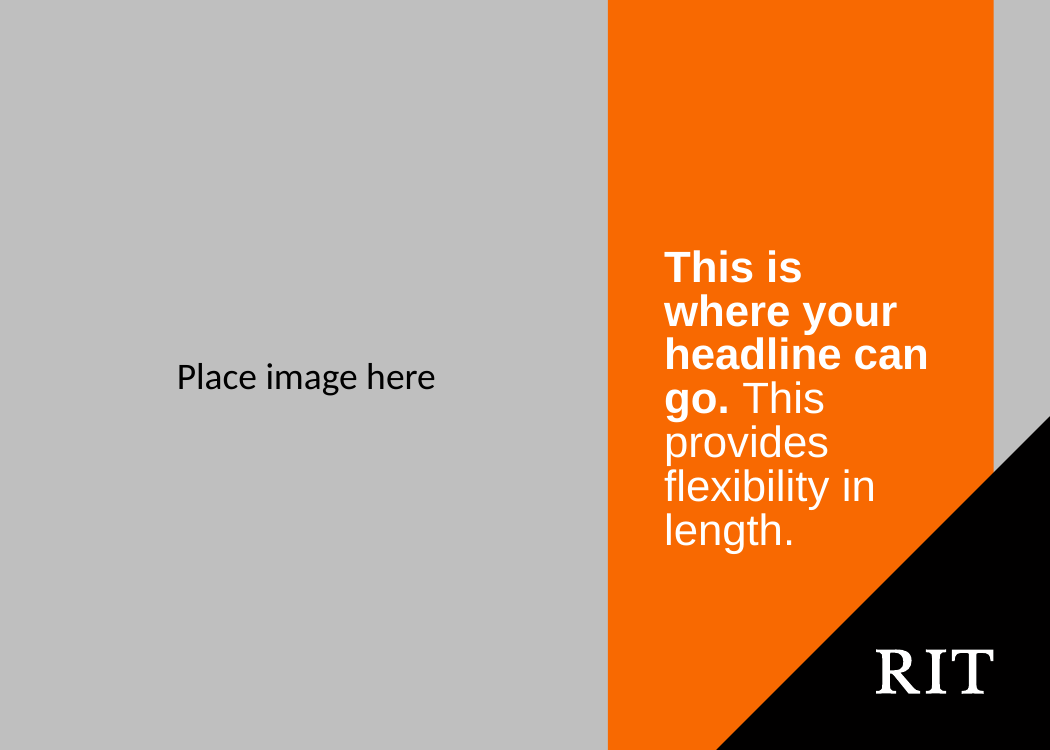

Place image here

This is where your headline can go. This provides flexibility in length.